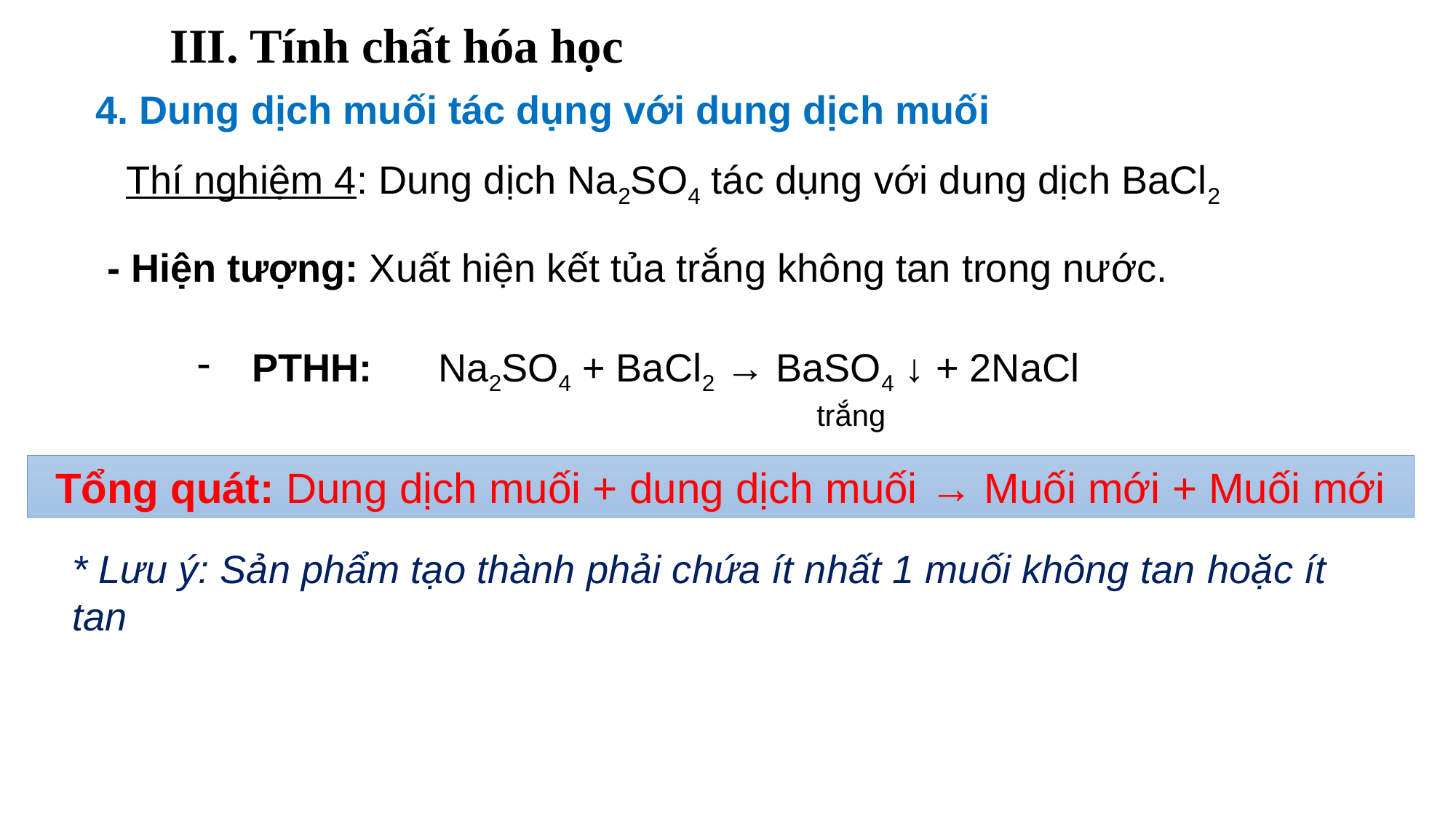

III. Tính chất hóa học
4. Dung dịch muối tác dụng với dung dịch muối
Thí nghiệm 4: Dung dịch Na2SO4 tác dụng với dung dịch BaCl2
- Hiện tượng: Xuất hiện kết tủa trắng không tan trong nước.
PTHH:      Na2SO4 + BaCl2 → BaSO4 ↓ + 2NaCl
                                                                          trắng
Tổng quát: Dung dịch muối + dung dịch muối → Muối mới + Muối mới
* Lưu ý: Sản phẩm tạo thành phải chứa ít nhất 1 muối không tan hoặc ít tan